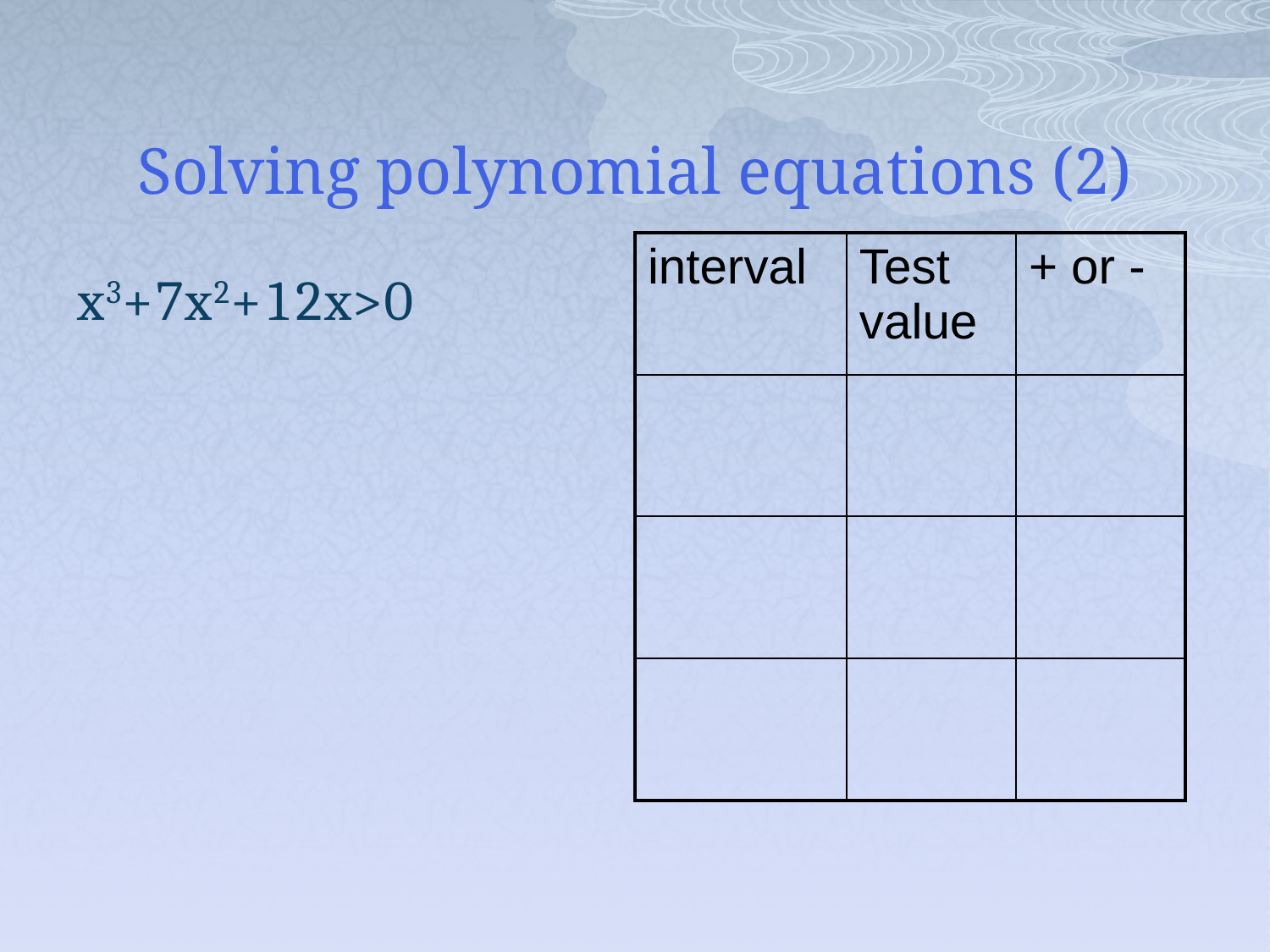

# Solving polynomial equations (2)
| interval | Test value | + or - |
| --- | --- | --- |
|  |  |  |
|  |  |  |
|  |  |  |
x3+7x2+12x>0